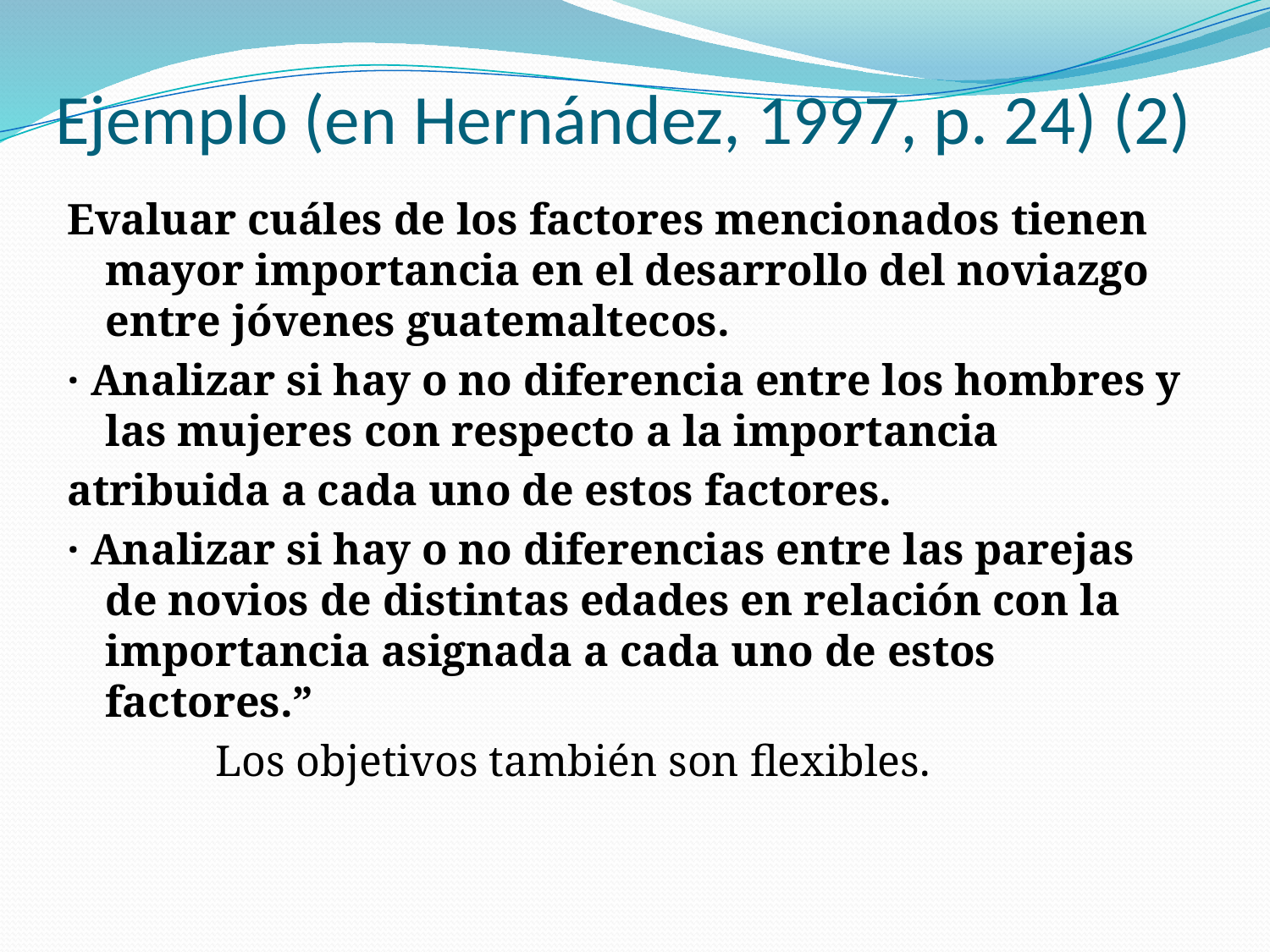

# Ejemplo (en Hernández, 1997, p. 24) (2)
Evaluar cuáles de los factores mencionados tienen mayor importancia en el desarrollo del noviazgo entre jóvenes guatemaltecos.
· Analizar si hay o no diferencia entre los hombres y las mujeres con respecto a la importancia
atribuida a cada uno de estos factores.
· Analizar si hay o no diferencias entre las parejas de novios de distintas edades en relación con la importancia asignada a cada uno de estos factores.”
	          Los objetivos también son flexibles.